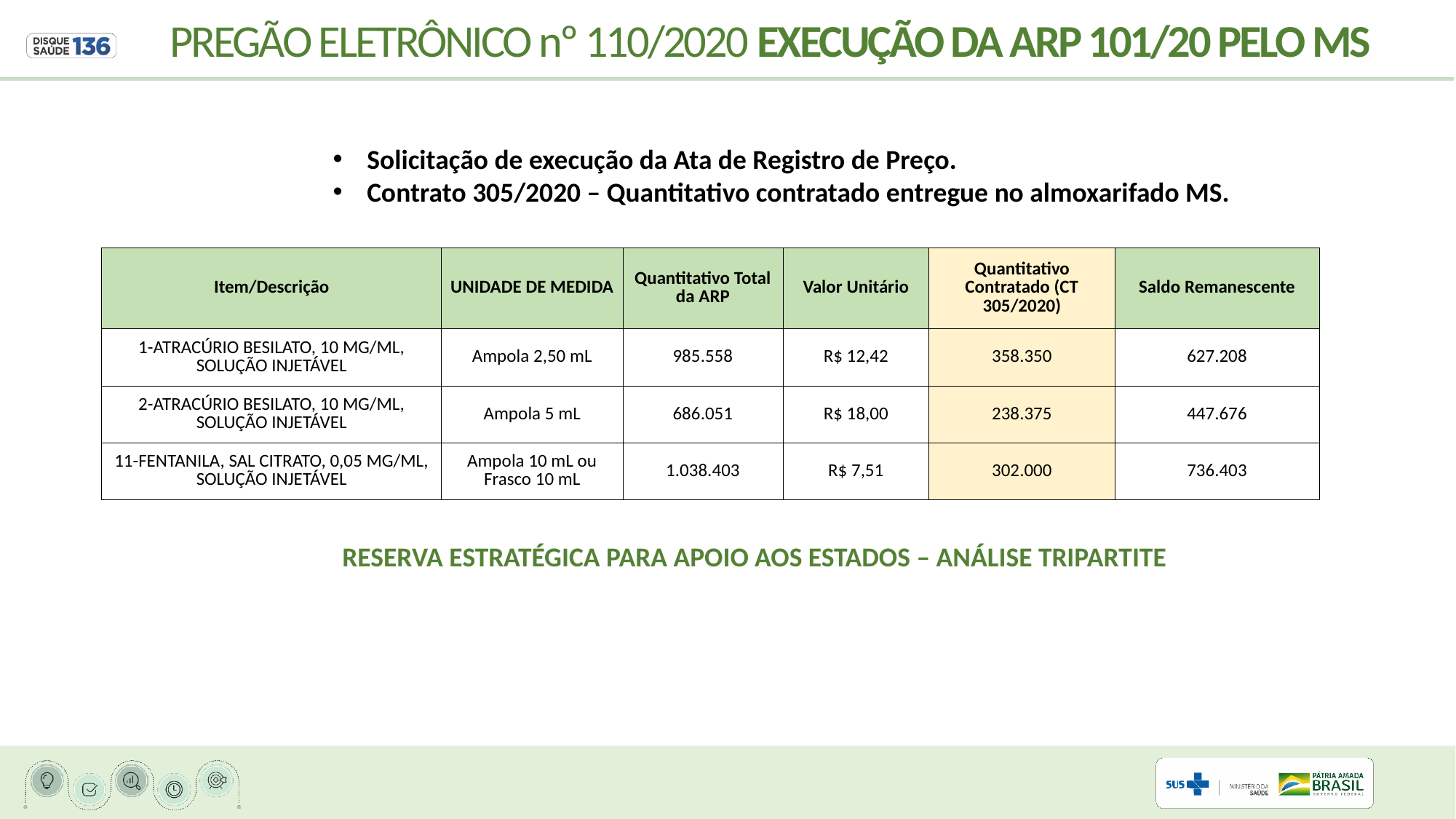

PREGÃO ELETRÔNICO nº 110/2020 EXECUÇÃO DA ARP 101/20 PELO MS
Solicitação de execução da Ata de Registro de Preço.
Contrato 305/2020 – Quantitativo contratado entregue no almoxarifado MS.
| Item/Descrição | UNIDADE DE MEDIDA | Quantitativo Total da ARP | Valor Unitário | Quantitativo Contratado (CT 305/2020) | Saldo Remanescente |
| --- | --- | --- | --- | --- | --- |
| 1-ATRACÚRIO BESILATO, 10 MG/ML, SOLUÇÃO INJETÁVEL | Ampola 2,50 mL | 985.558 | R$ 12,42 | 358.350 | 627.208 |
| 2-ATRACÚRIO BESILATO, 10 MG/ML, SOLUÇÃO INJETÁVEL | Ampola 5 mL | 686.051 | R$ 18,00 | 238.375 | 447.676 |
| 11-FENTANILA, SAL CITRATO, 0,05 MG/ML, SOLUÇÃO INJETÁVEL | Ampola 10 mL ou Frasco 10 mL | 1.038.403 | R$ 7,51 | 302.000 | 736.403 |
RESERVA ESTRATÉGICA PARA APOIO AOS ESTADOS – ANÁLISE TRIPARTITE